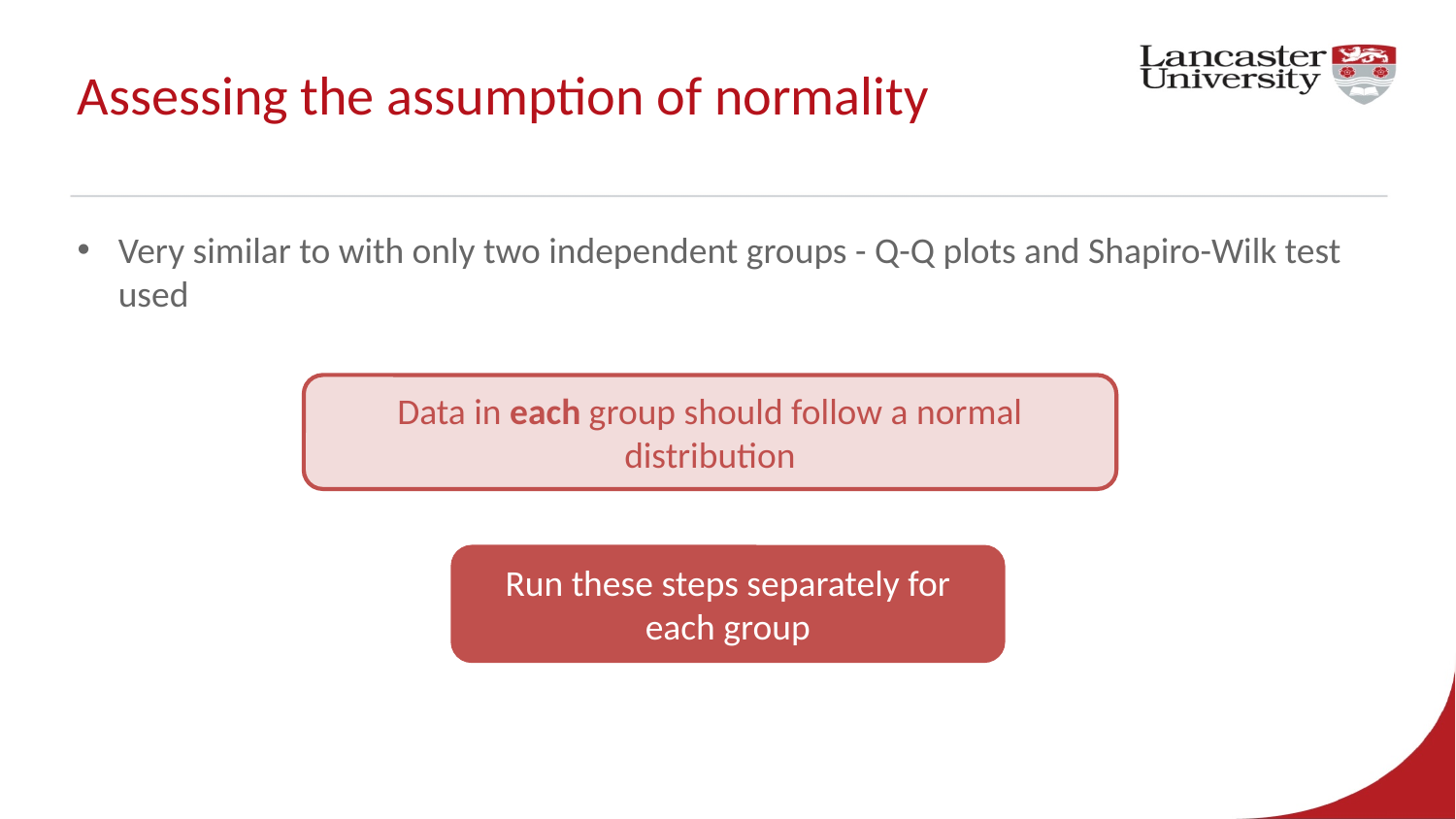

# Assessing the assumption of normality
Very similar to with only two independent groups - Q-Q plots and Shapiro-Wilk test used

Data in each group should follow a normal distribution
Run these steps separately for each group